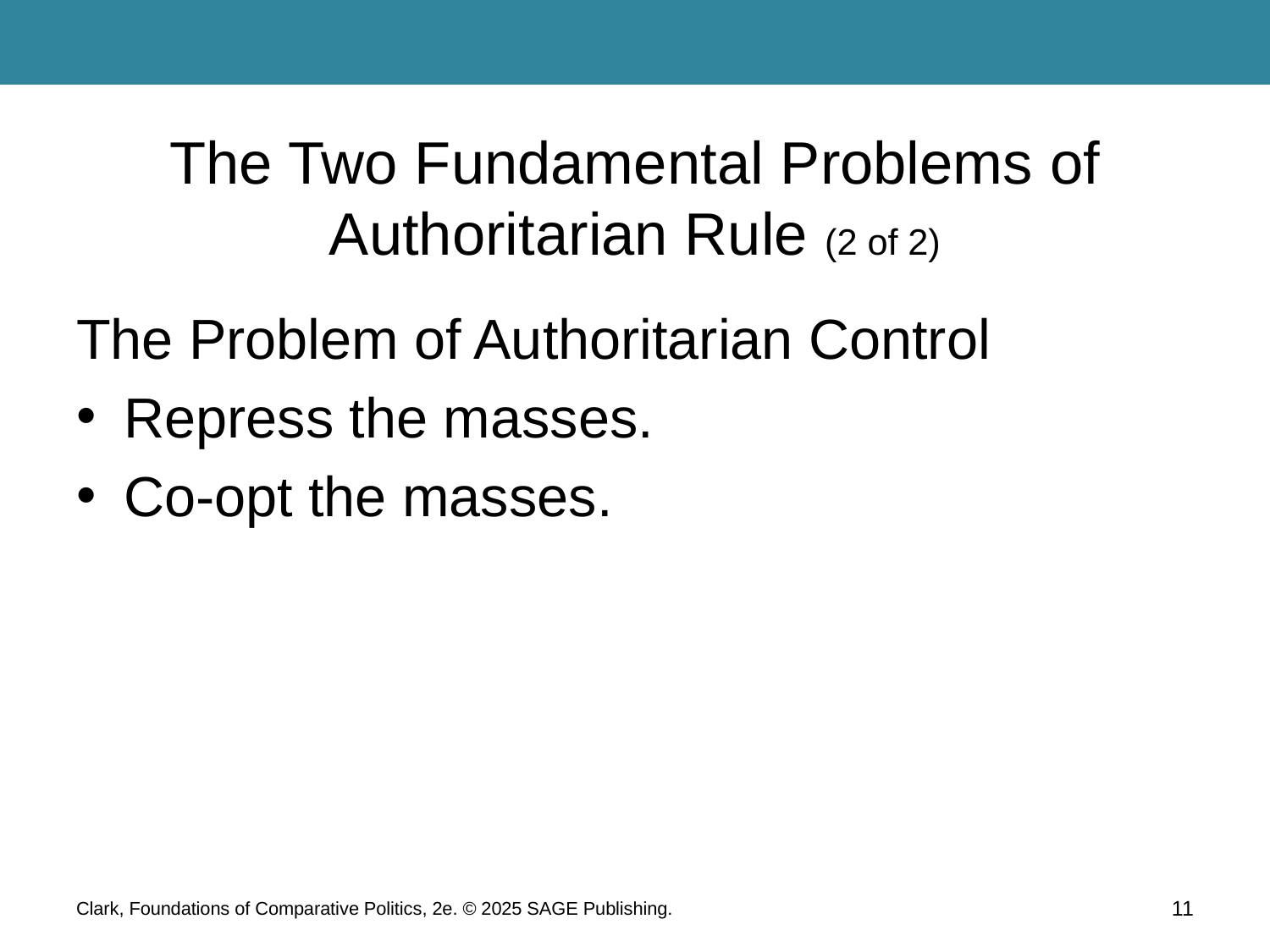

# The Two Fundamental Problems of Authoritarian Rule (2 of 2)
The Problem of Authoritarian Control
Repress the masses.
Co-opt the masses.

Clark, Foundations of Comparative Politics, 2e. © 2025 SAGE Publishing.
11